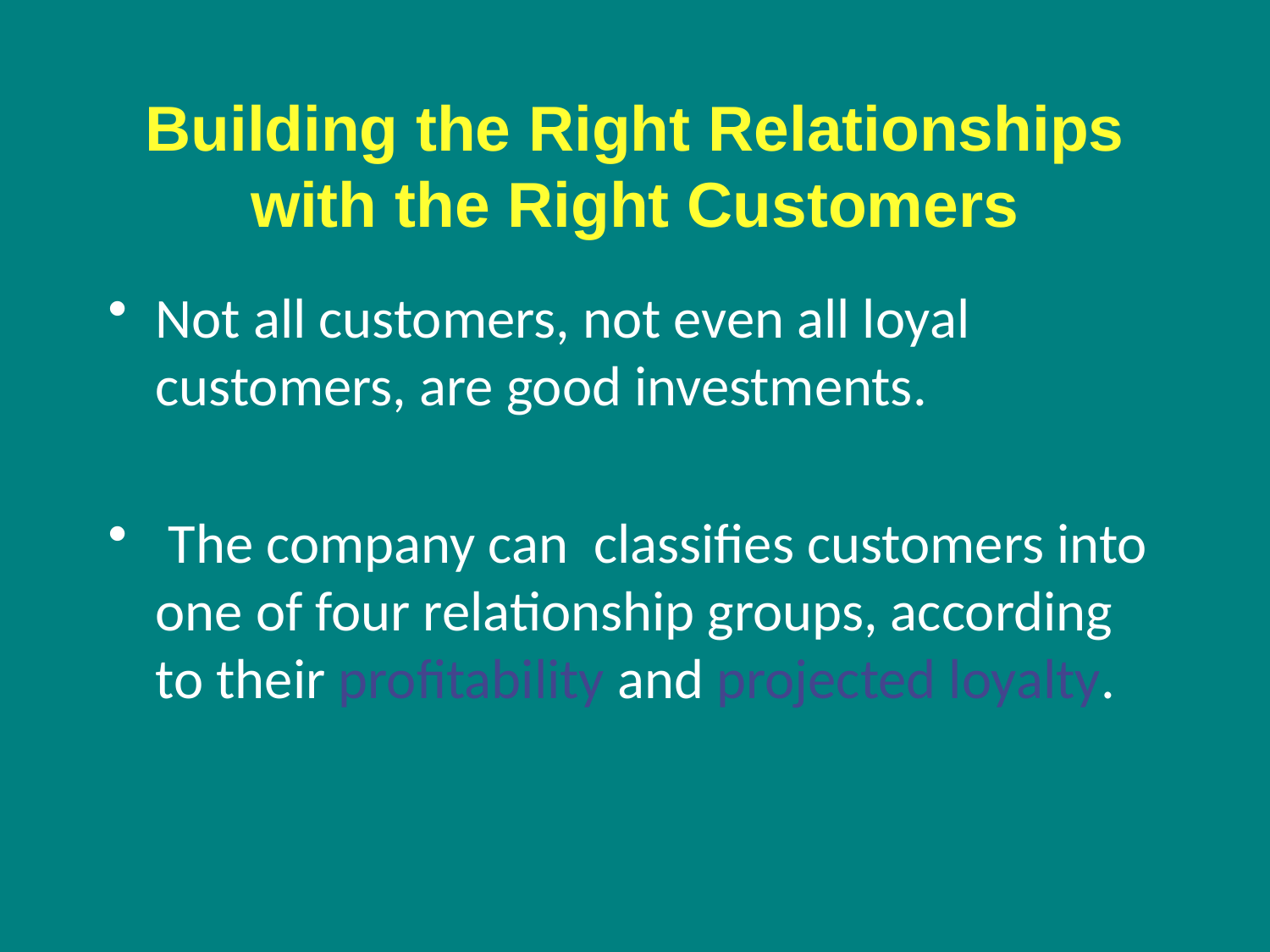

# Building the Right Relationships with the Right Customers
Not all customers, not even all loyal customers, are good investments.

 The company can  classifies customers into one of four relationship groups, according to their profitability and projected loyalty.